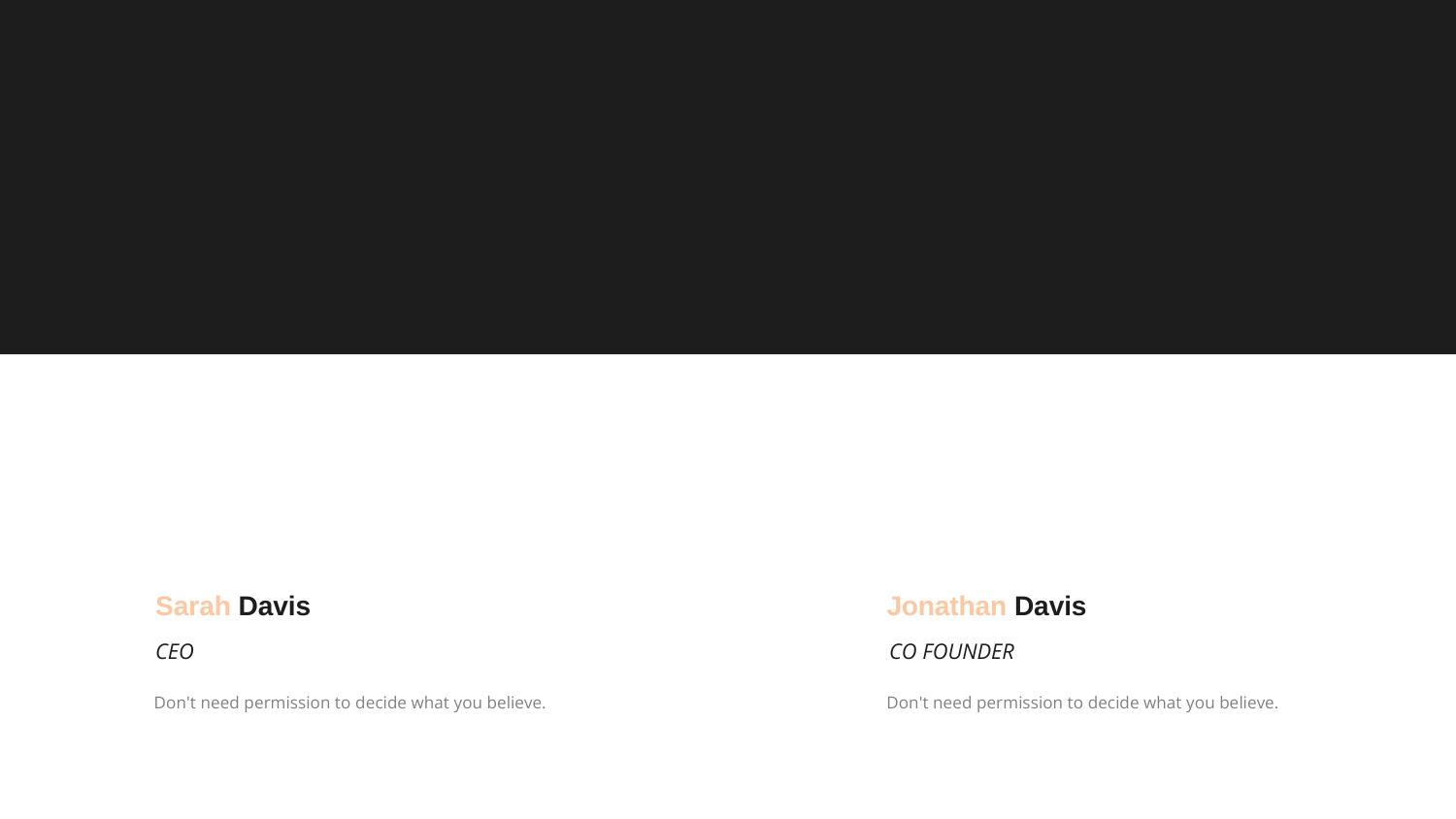

Sarah Davis
Jonathan Davis
CEO
CO FOUNDER
Don't need permission to decide what you believe.
Don't need permission to decide what you believe.